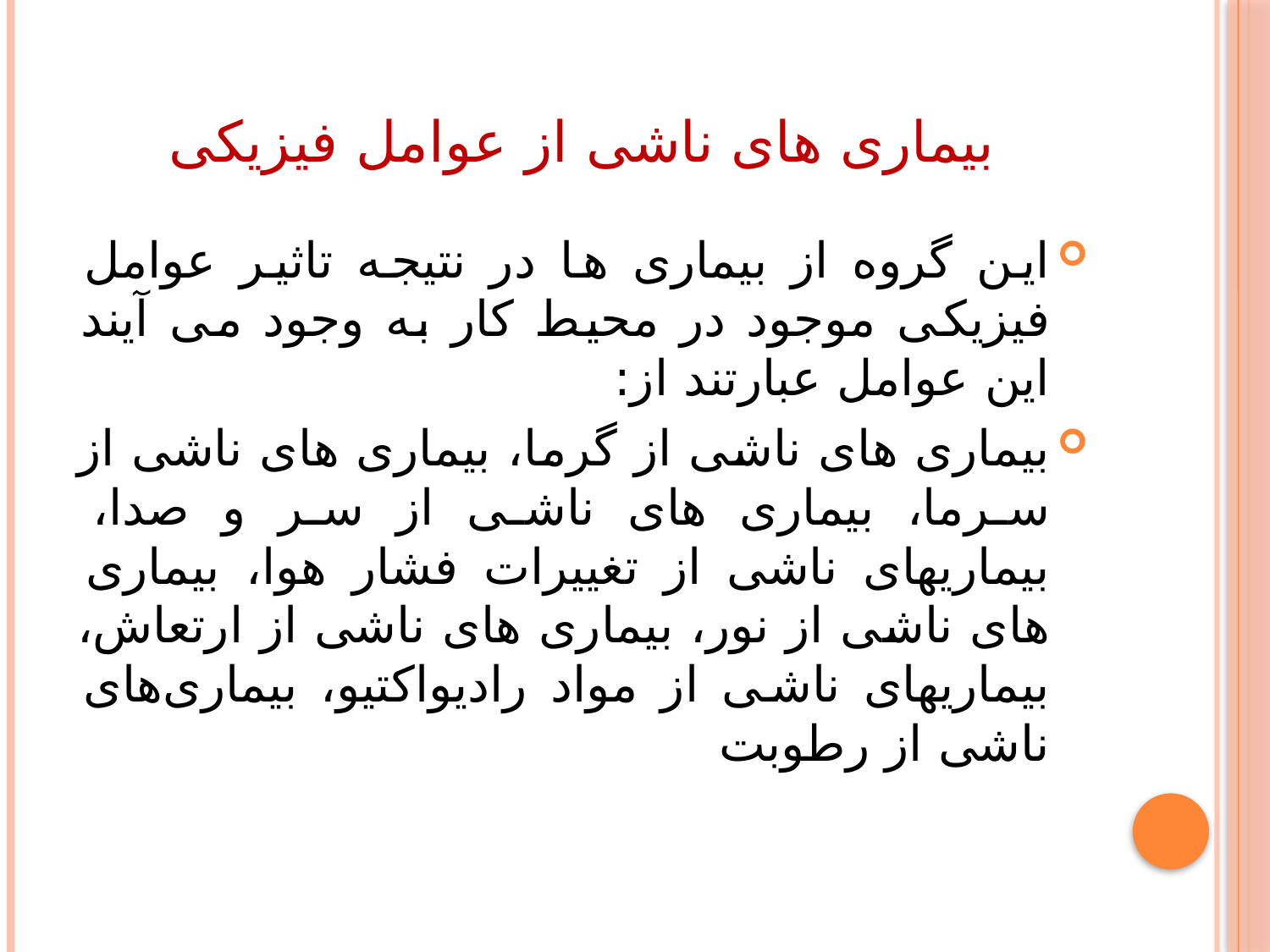

# بیماری های ناشی از عوامل فیزیکی
این گروه از بیماری ها در نتیجه تاثیر عوامل فیزیکی موجود در محیط کار به وجود می آیند این عوامل عبارتند از:
بیماری های ناشی از گرما، بیماری های ناشی از سرما، بیماری های ناشی از سر و صدا، بیماریهای ناشی از تغییرات فشار هوا، بیماری های ناشی از نور، بیماری های ناشی از ارتعاش، بیماریهای ناشی از مواد رادیواکتیو، بیماری‌های ناشی از رطوبت